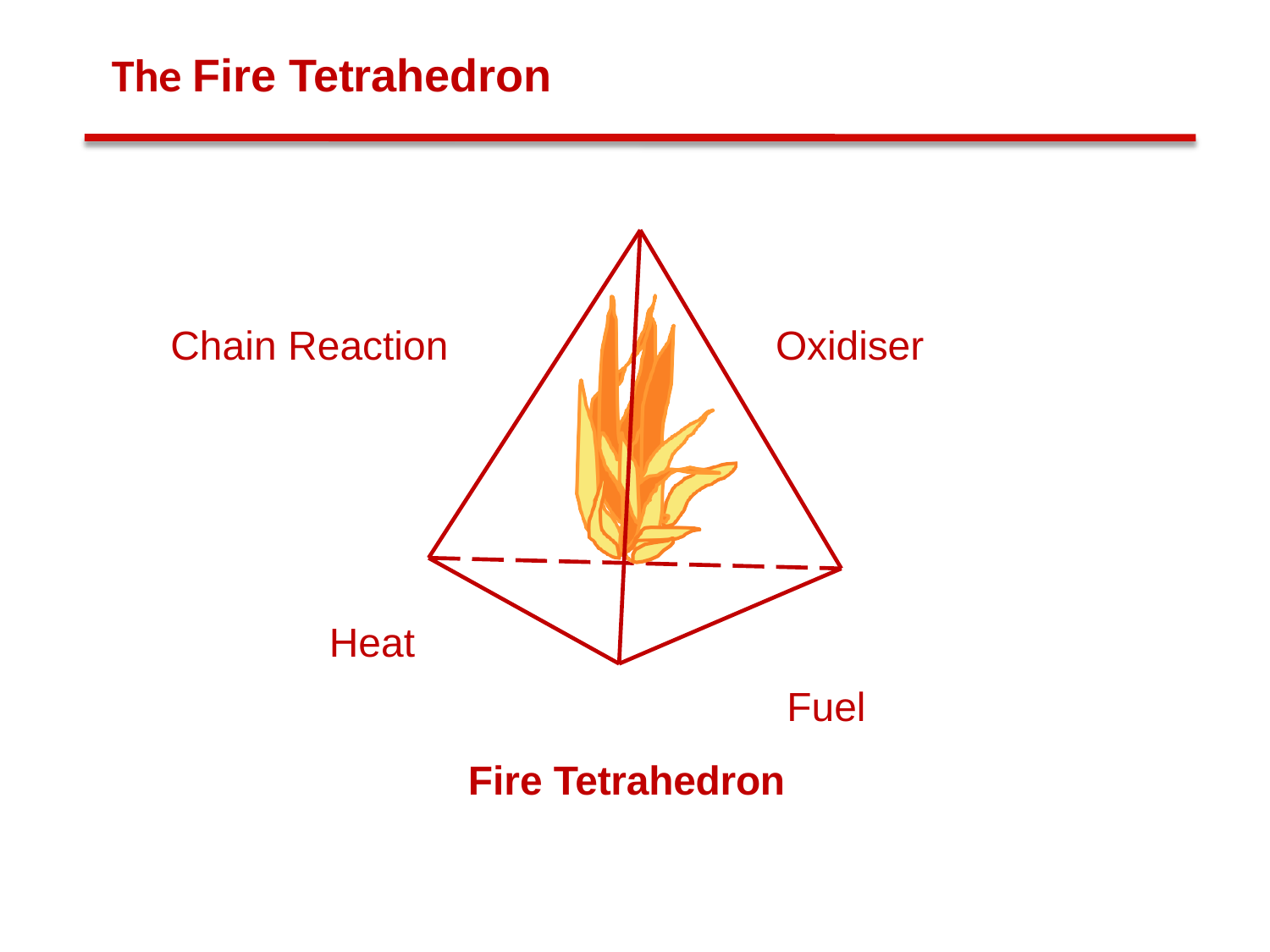

The Fire Tetrahedron

Chain Reaction
Oxidiser
Heat
Fuel
Fire Tetrahedron